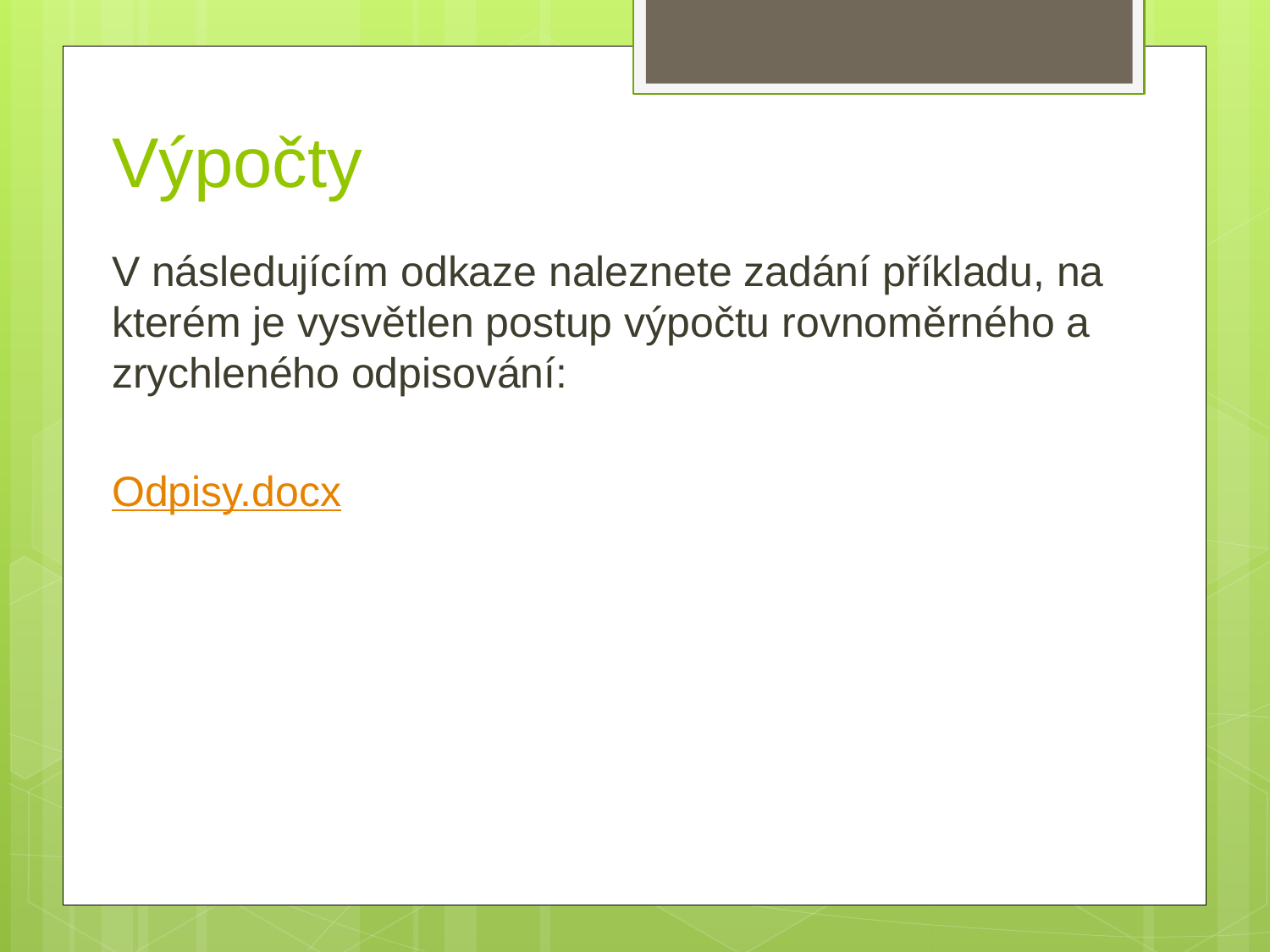

# Výpočty
V následujícím odkaze naleznete zadání příkladu, na kterém je vysvětlen postup výpočtu rovnoměrného a zrychleného odpisování:

Odpisy.docx